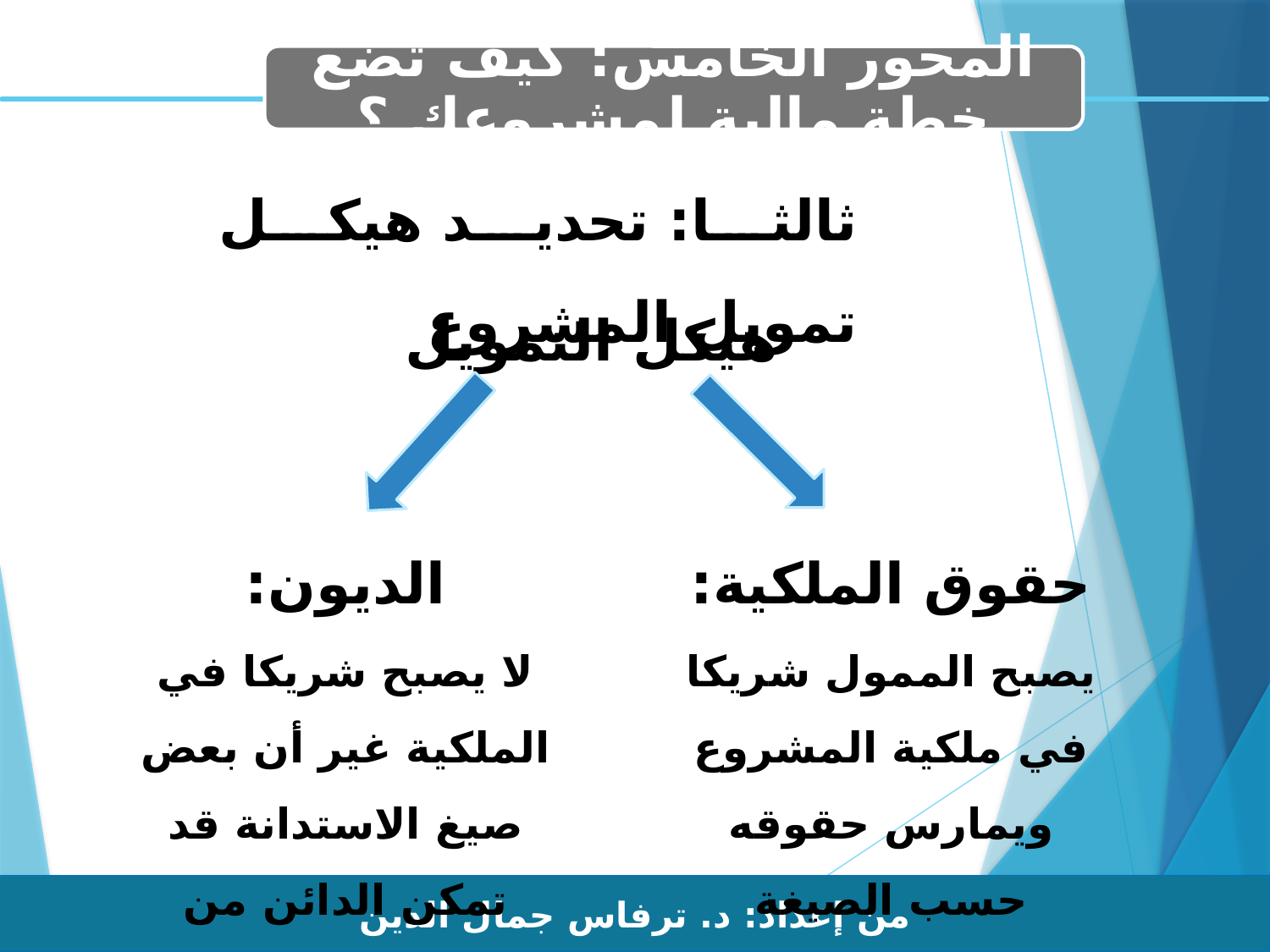

المحور الخامس: كيف تضع خطة مالية لمشروعك ؟
21/06/2017
ثالثا: تحديد هيكل تمويل المشروع
هيكل التمويل

الديون:
لا يصبح شريكا في الملكية غير أن بعض صيغ الاستدانة قد تمكن الدائن من التدخل في تسيير المشروع
حقوق الملكية:
يصبح الممول شريكا في ملكية المشروع ويمارس حقوقه حسب الصيغة القانونية للمشروع
من إعداد: د. ترفاس جمال الدين